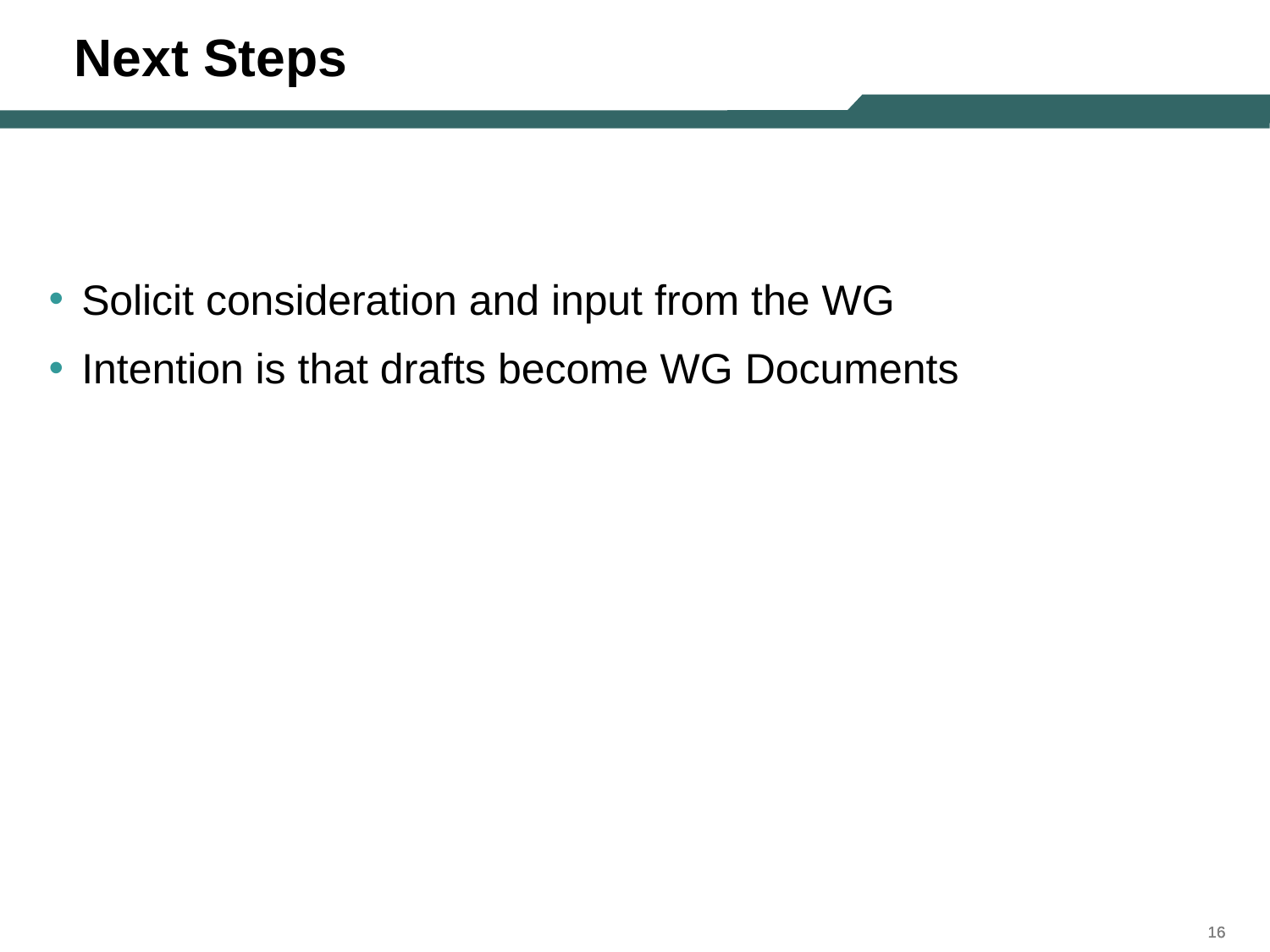

# Next Steps
Solicit consideration and input from the WG
Intention is that drafts become WG Documents